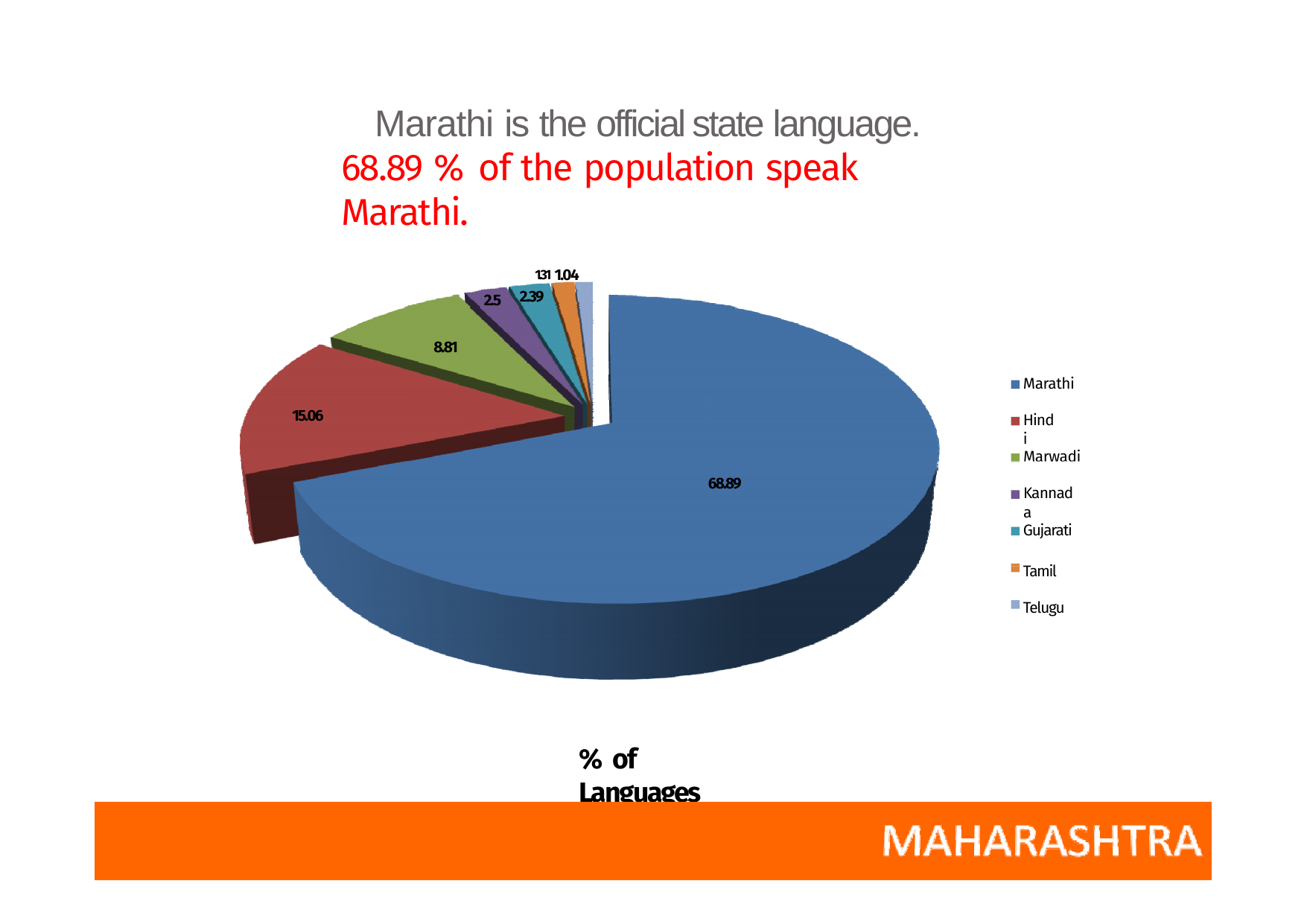

# Marathi is the official state language.
68.89 % of the population speak Marathi.
1.31 1.04

2.39
2.5
8.81

Marathi

15.06
Hindi

Marwadi

68.89
Kannada
Gujarati
Tamil  Telugu

% of Languages

Dainik Bhaskar Group